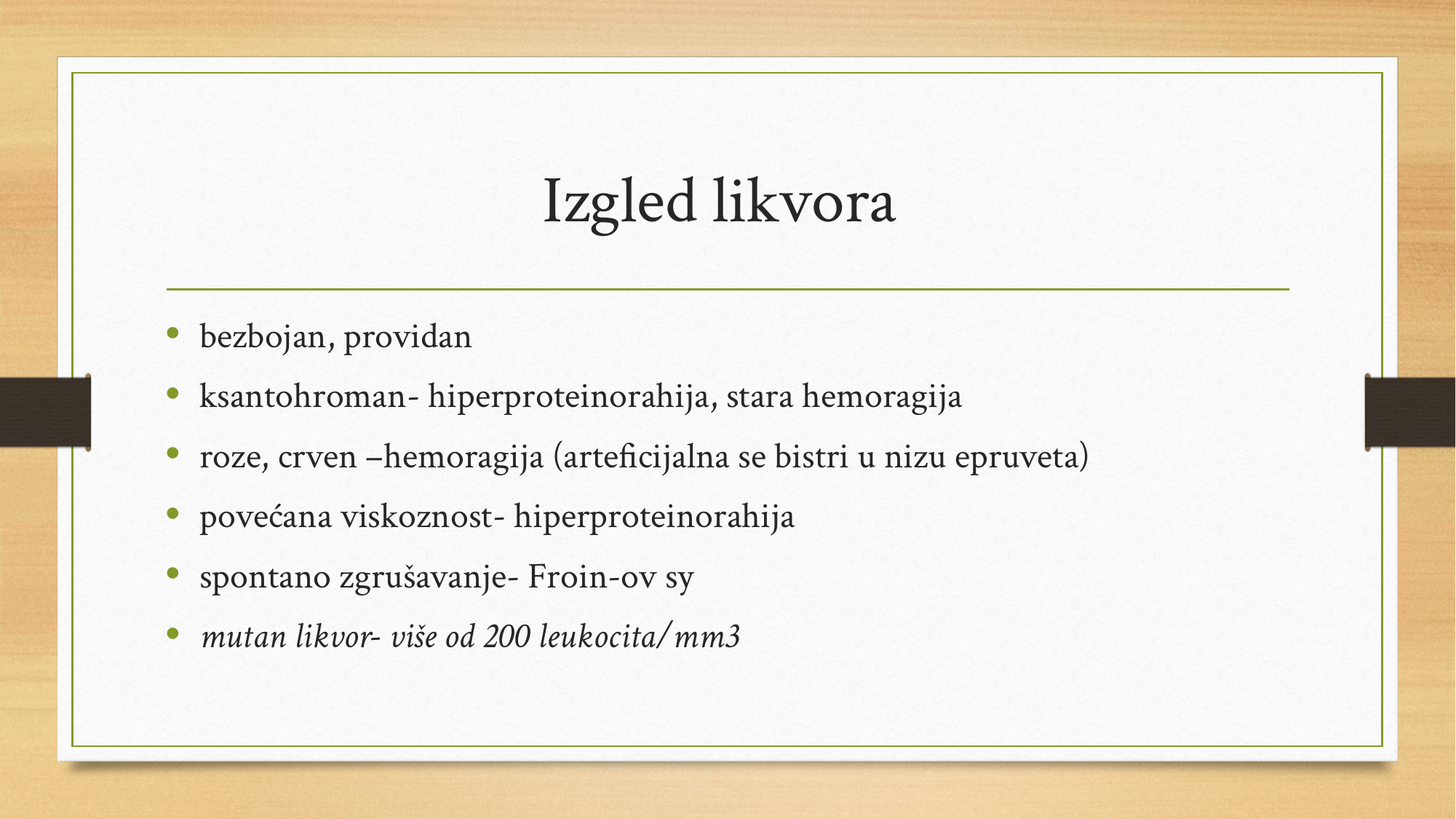

# Izgled likvora
bezbojan, providan
ksantohroman- hiperproteinorahija, stara hemoragija
roze, crven –hemoragija (arteficijalna se bistri u nizu epruveta)
povećana viskoznost- hiperproteinorahija
spontano zgrušavanje- Froin-ov sy
mutan likvor- više od 200 leukocita/mm3